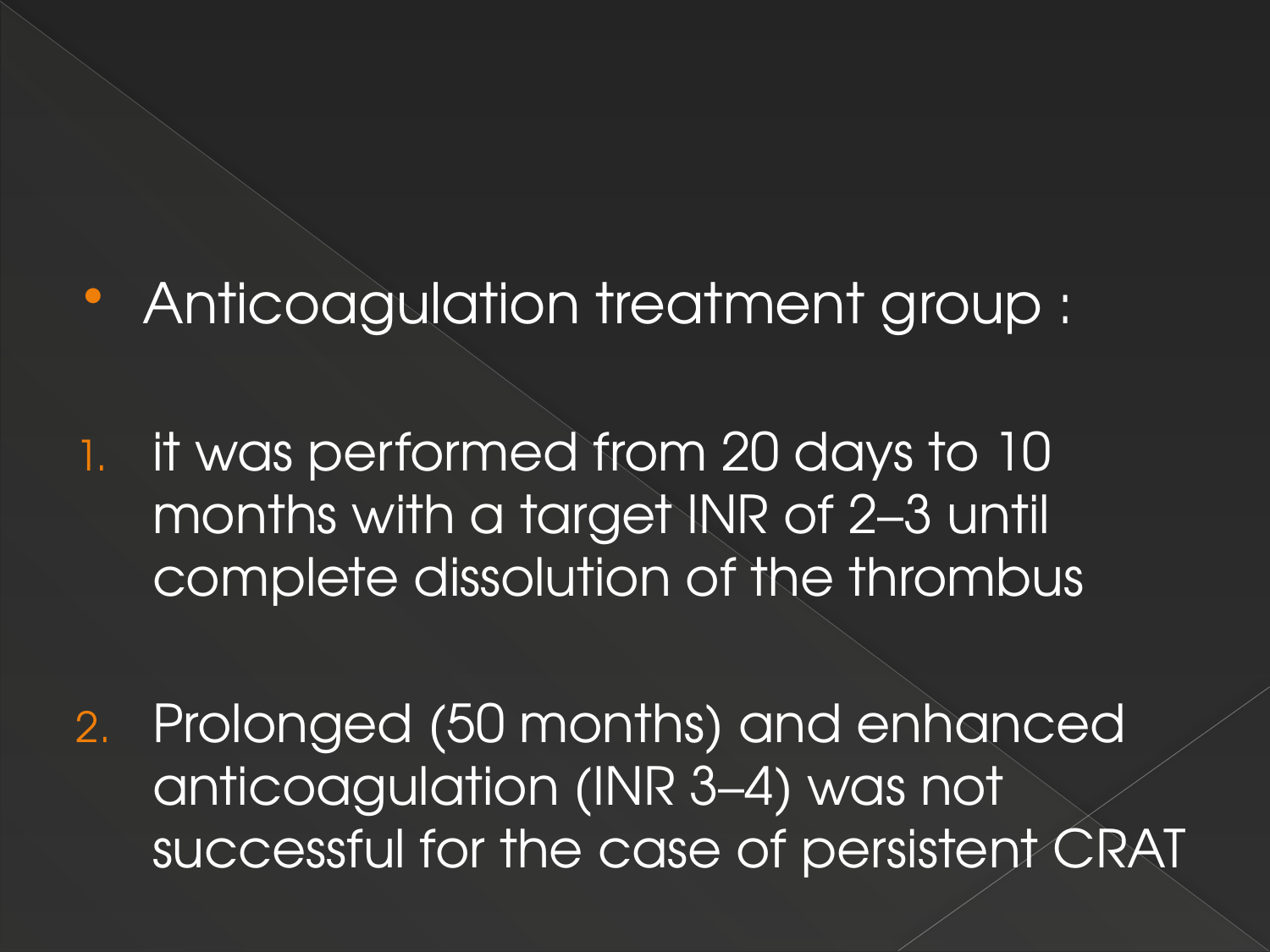

#
Anticoagulation treatment group :

it was performed from 20 days to 10 months with a target INR of 2–3 until complete dissolution of the thrombus

Prolonged (50 months) and enhanced anticoagulation (INR 3–4) was not successful for the case of persistent CRAT